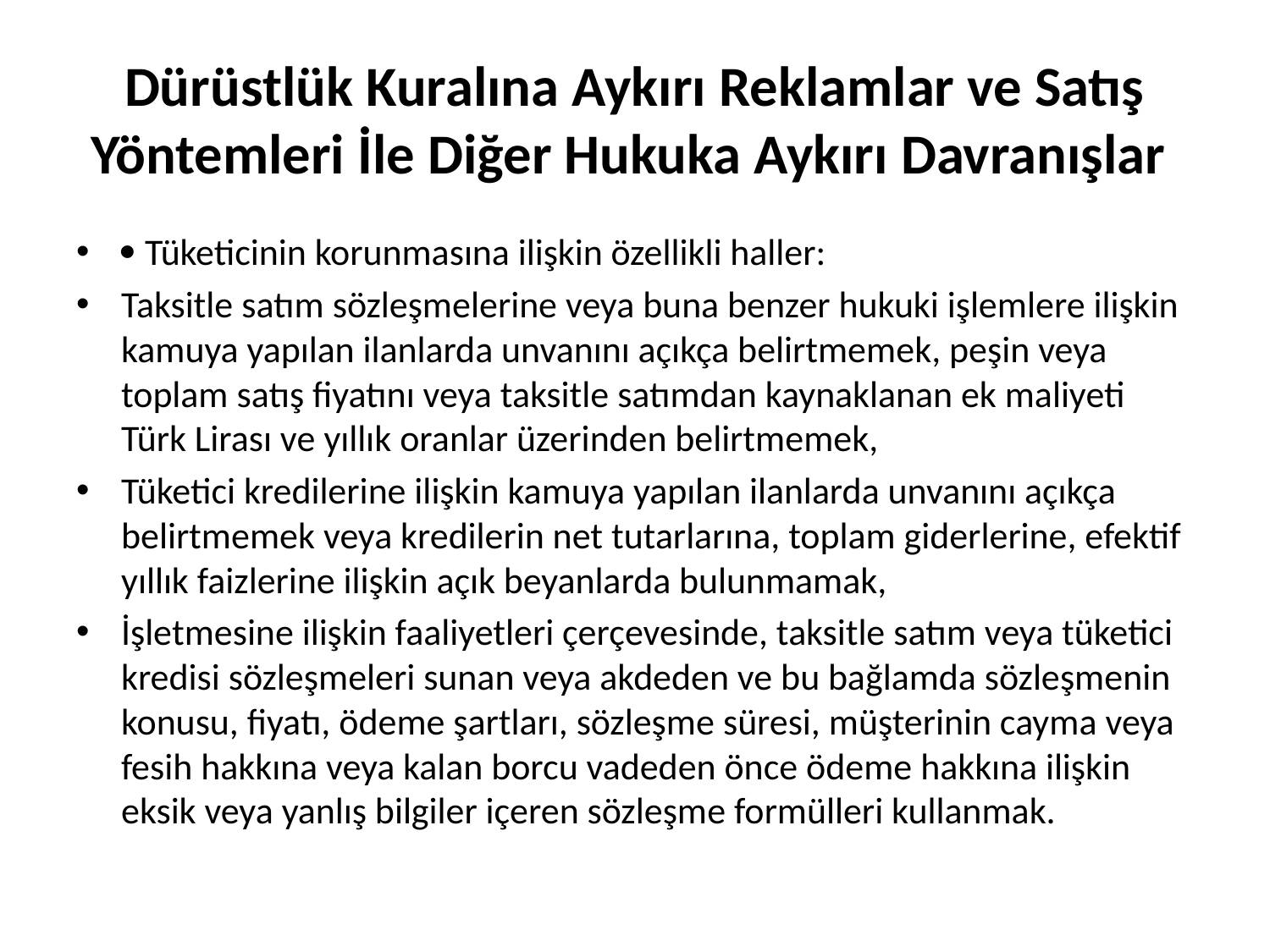

# Dürüstlük Kuralına Aykırı Reklamlar ve Satış Yöntemleri İle Diğer Hukuka Aykırı Davranışlar
• Tüketicinin korunmasına ilişkin özellikli haller:
Taksitle satım sözleşmelerine veya buna benzer hukuki işlemlere ilişkin kamuya yapılan ilanlarda unvanını açıkça belirtmemek, peşin veya toplam satış fiyatını veya taksitle satımdan kaynaklanan ek maliyeti Türk Lirası ve yıllık oranlar üzerinden belirtmemek,
Tüketici kredilerine ilişkin kamuya yapılan ilanlarda unvanını açıkça belirtmemek veya kredilerin net tutarlarına, toplam giderlerine, efektif yıllık faizlerine ilişkin açık beyanlarda bulunmamak,
İşletmesine ilişkin faaliyetleri çerçevesinde, taksitle satım veya tüketici kredisi sözleşmeleri sunan veya akdeden ve bu bağlamda sözleşmenin konusu, fiyatı, ödeme şartları, sözleşme süresi, müşterinin cayma veya fesih hakkına veya kalan borcu vadeden önce ödeme hakkına ilişkin eksik veya yanlış bilgiler içeren sözleşme formülleri kullanmak.